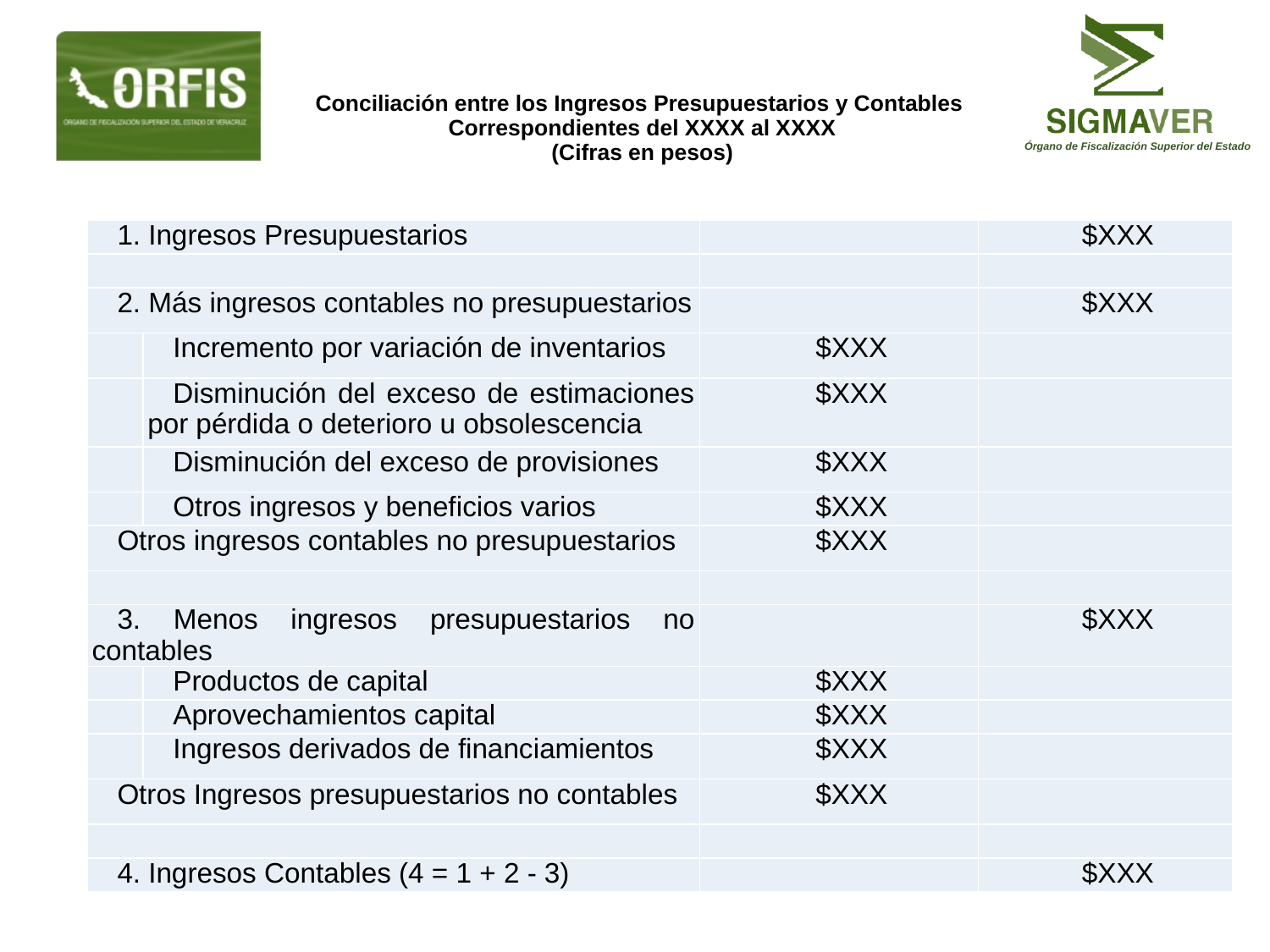

# Conciliación entre los Ingresos Presupuestarios y Contables Correspondientes del XXXX al XXXX (Cifras en pesos)
| 1. Ingresos Presupuestarios |  |  | $XXX |
| --- | --- | --- | --- |
|  |  |  |  |
| 2. Más ingresos contables no presupuestarios |  |  | $XXX |
|  | Incremento por variación de inventarios | $XXX |  |
|  | Disminución del exceso de estimaciones por pérdida o deterioro u obsolescencia | $XXX |  |
|  | Disminución del exceso de provisiones | $XXX |  |
|  | Otros ingresos y beneficios varios | $XXX |  |
| Otros ingresos contables no presupuestarios |  | $XXX |  |
|  |  |  |  |
| 3. Menos ingresos presupuestarios no contables |  |  | $XXX |
|  | Productos de capital | $XXX |  |
|  | Aprovechamientos capital | $XXX |  |
|  | Ingresos derivados de financiamientos | $XXX |  |
| Otros Ingresos presupuestarios no contables |  | $XXX |  |
|  |  |  |  |
| 4. Ingresos Contables (4 = 1 + 2 - 3) |  |  | $XXX |